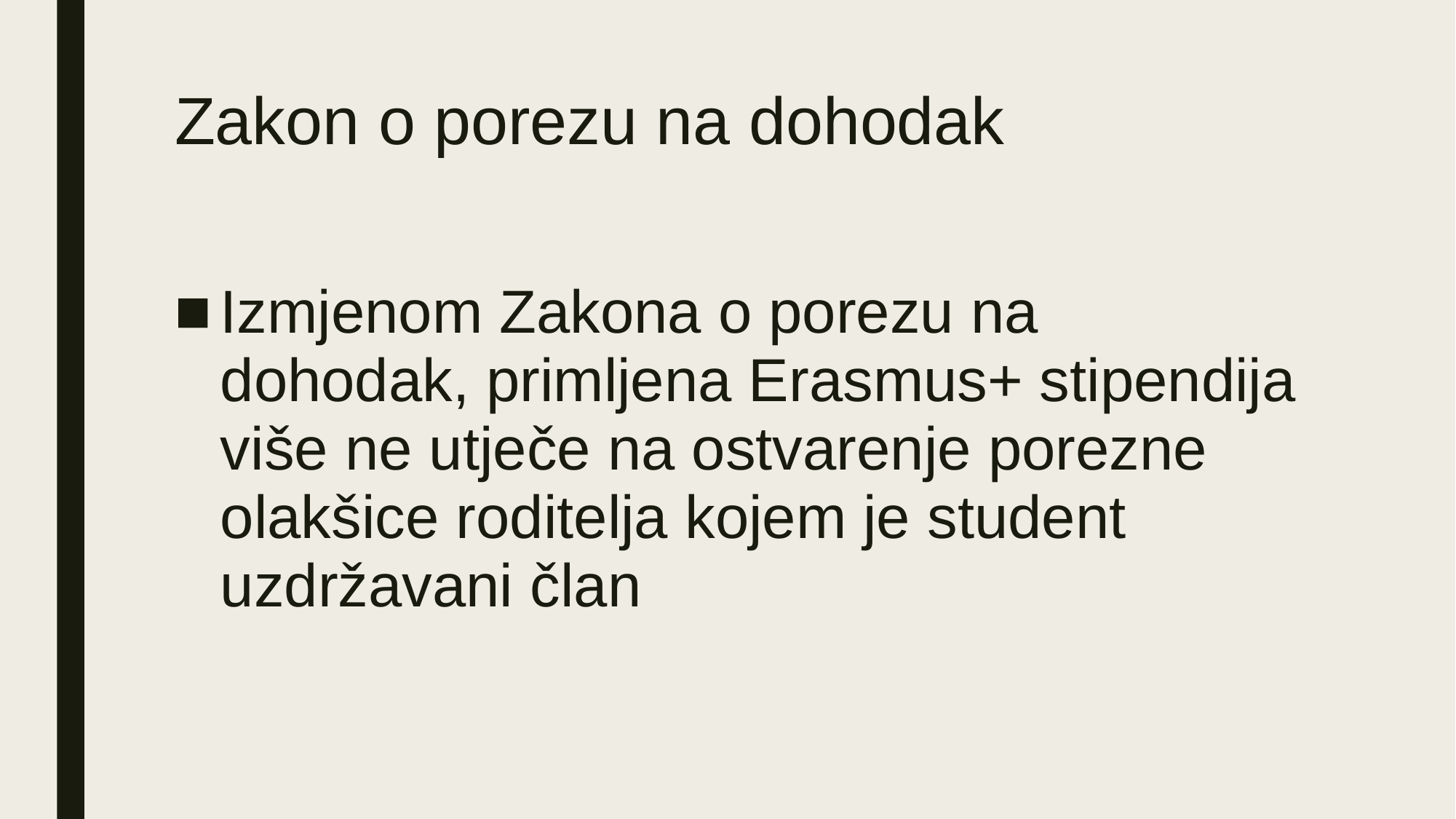

# Zakon o porezu na dohodak
Izmjenom Zakona o porezu na dohodak, primljena Erasmus+ stipendija više ne utječe na ostvarenje porezne olakšice roditelja kojem je student uzdržavani član